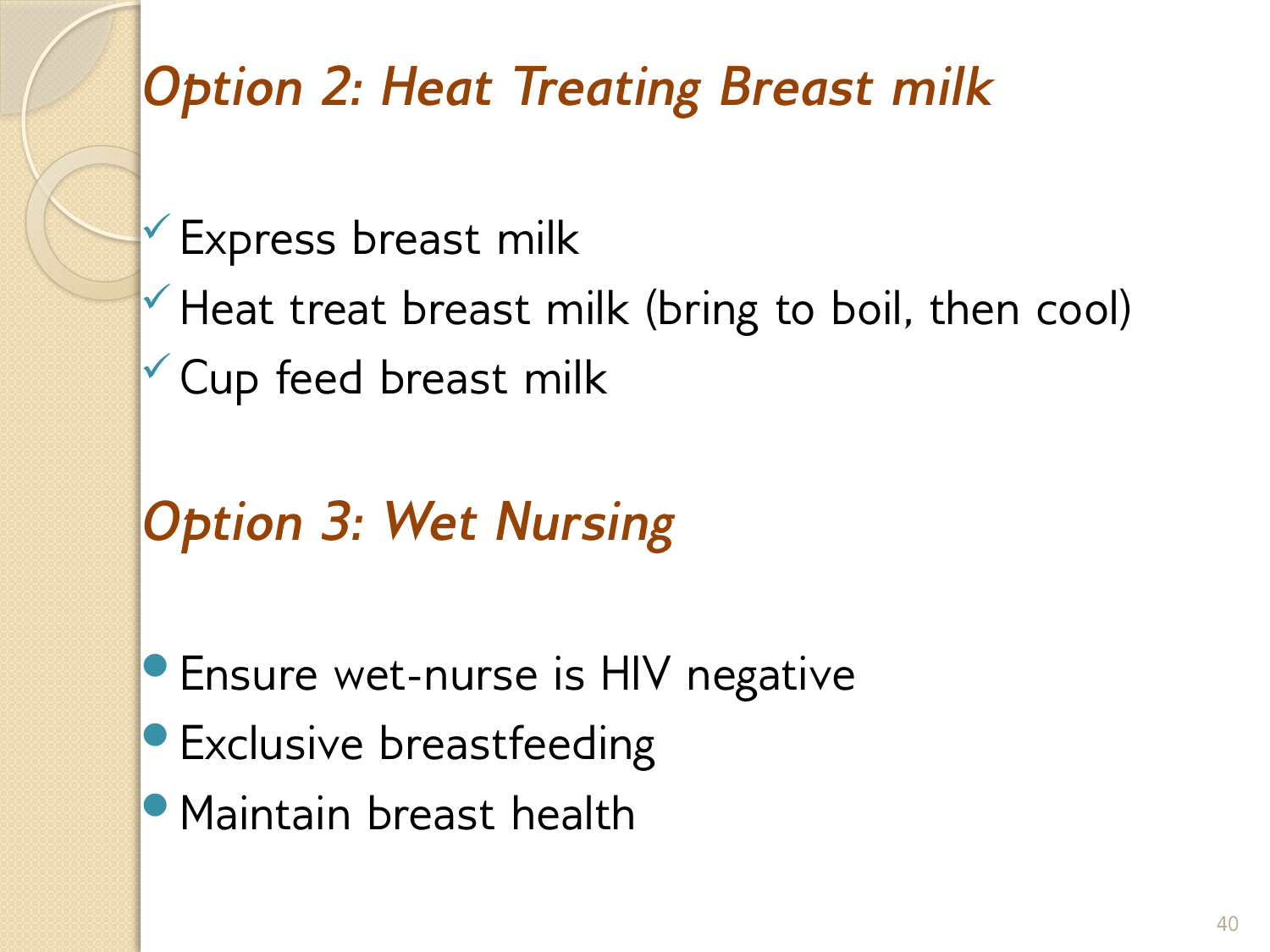

Option 2: Heat Treating Breast milk

Express breast milk
Heat treat breast milk (bring to boil, then cool)
Cup feed breast milk

Option 3: Wet Nursing

Ensure wet-nurse is HIV negative
Exclusive breastfeeding
Maintain breast health
40